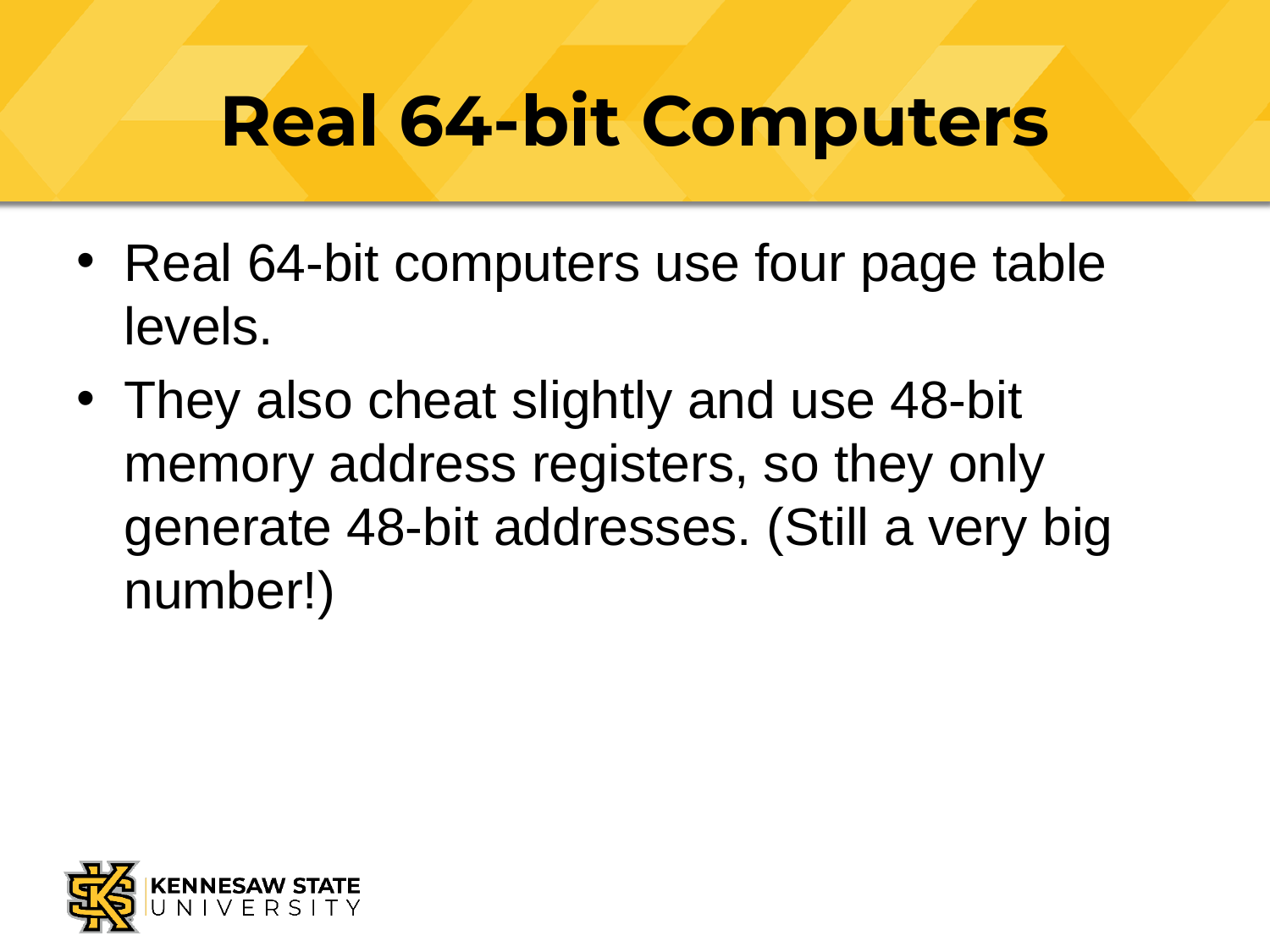

# Real 64-bit Computers
Real 64-bit computers use four page table levels.
They also cheat slightly and use 48-bit memory address registers, so they only generate 48-bit addresses. (Still a very big number!)